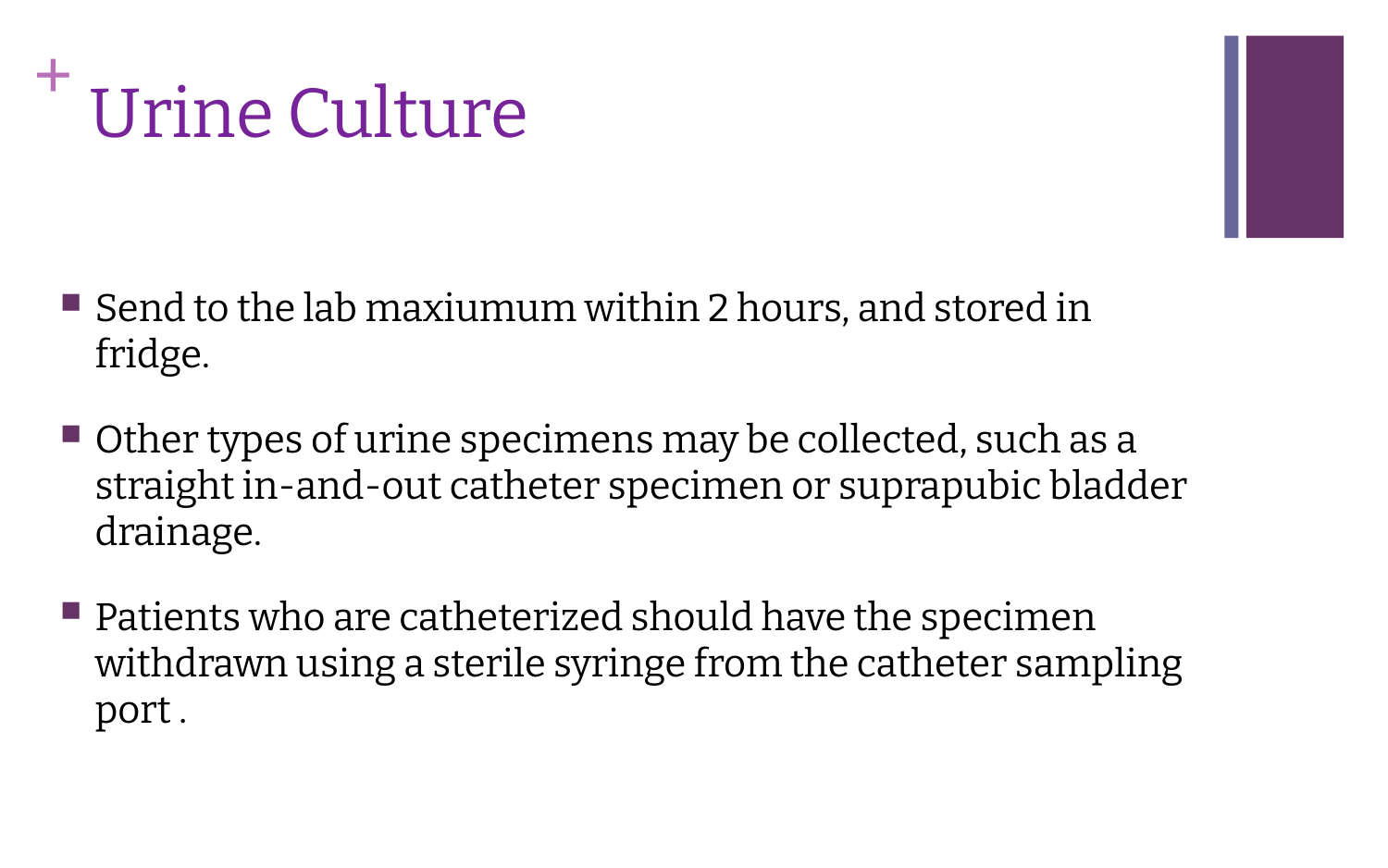

# Urine Culture

Send to the lab maxiumum within 2 hours, and stored in fridge.
Other types of urine specimens may be collected, such as a straight in-and-out catheter specimen or suprapubic bladder drainage.
Patients who are catheterized should have the specimen withdrawn using a sterile syringe from the catheter sampling port .